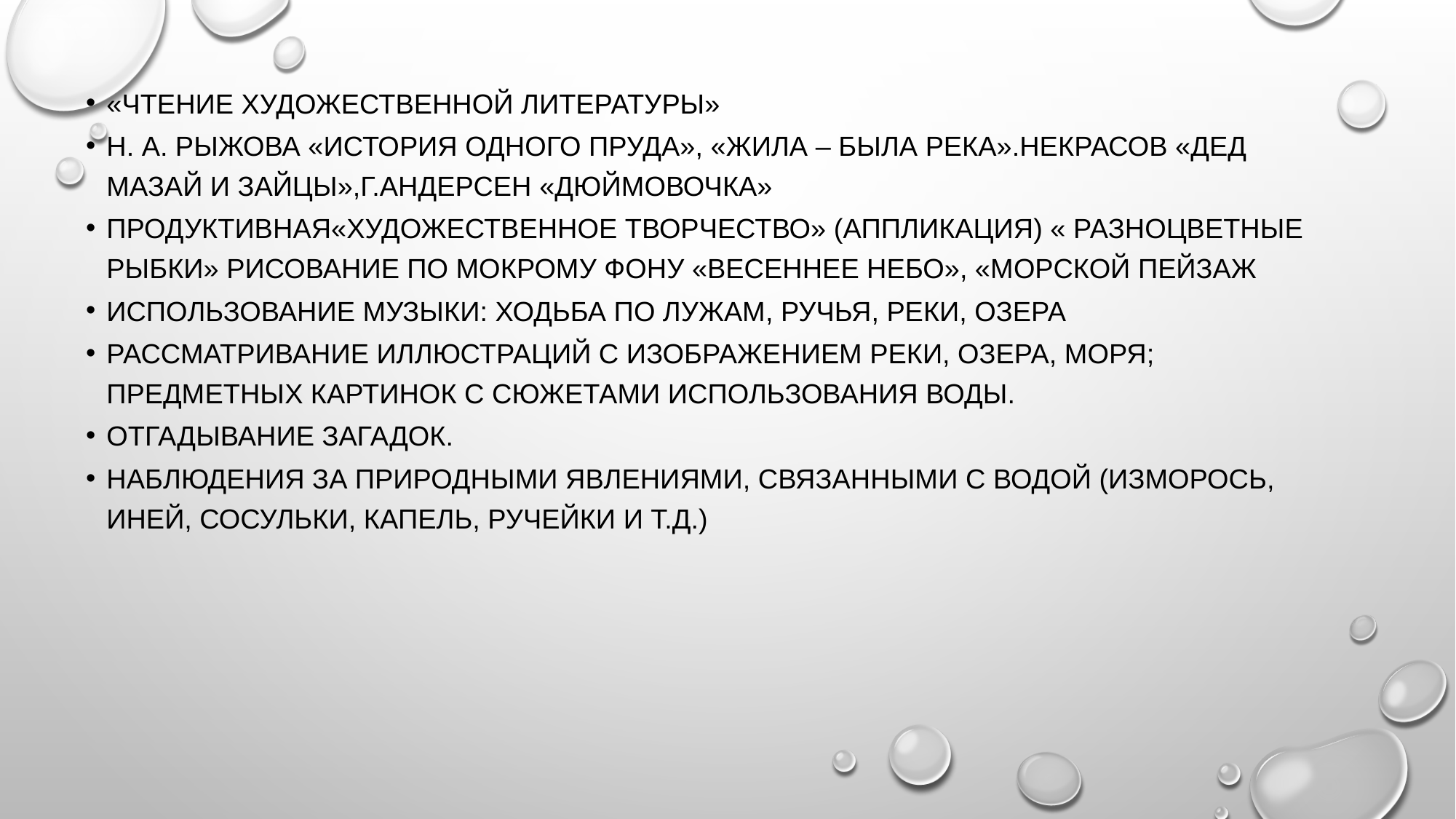

«Чтение художественной литературы»
Н. А. Рыжова «История одного пруда», «Жила – была Река».Некрасов «Дед Мазай и зайцы»,Г.Андерсен «Дюймовочка»
Продуктивная«Художественное творчество» (аппликация) « Разноцветные рыбки» Рисование по мокрому фону «Весеннее небо», «Морской пейзаж
Использование музыки: ходьба по лужам, ручья, реки, озера
Рассматривание иллюстраций с изображением реки, озера, моря; предметных картинок с сюжетами использования воды.
Отгадывание загадок.
Наблюдения за природными явлениями, связанными с водой (изморось, иней, сосульки, капель, ручейки и т.д.)

#